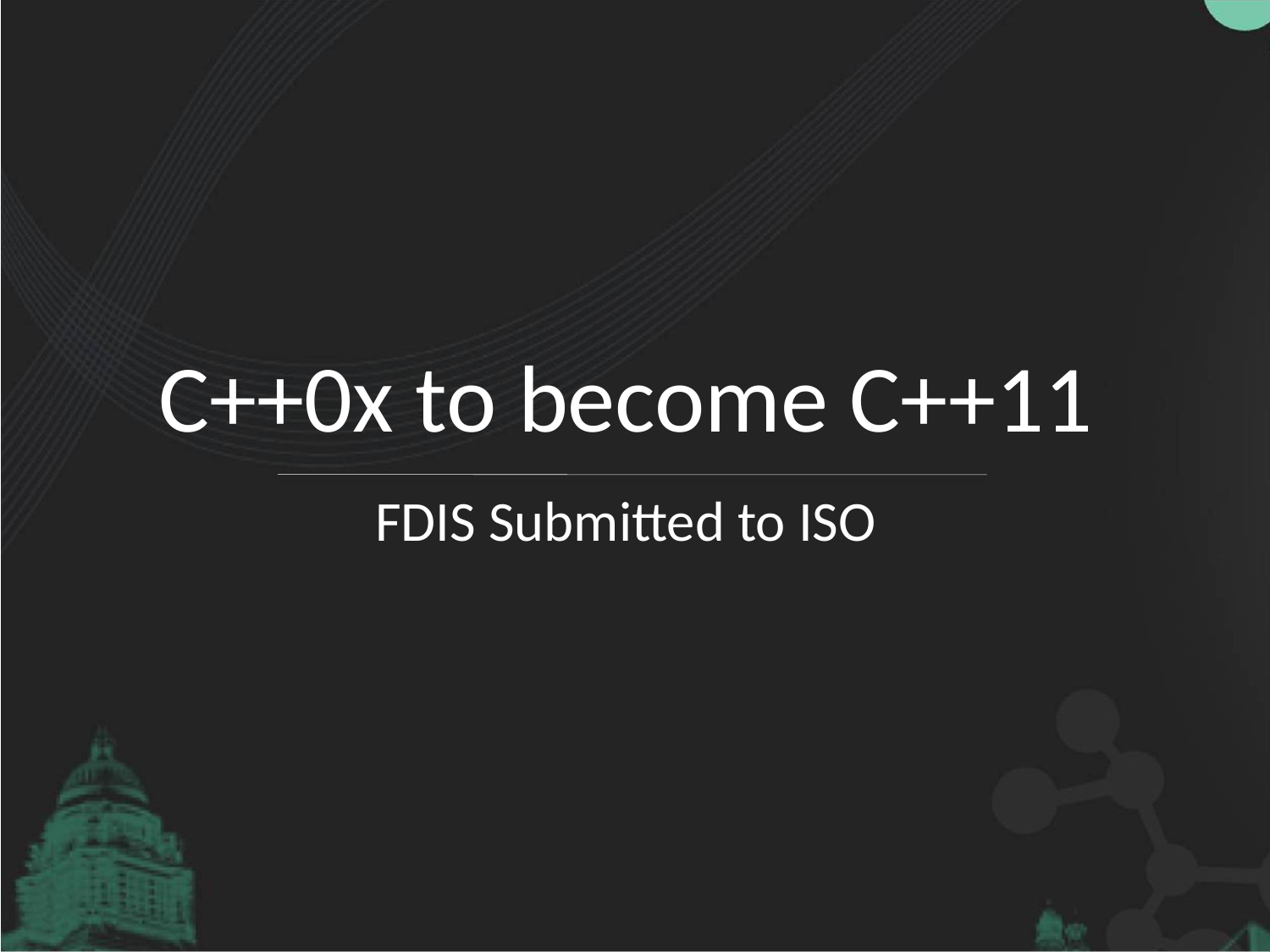

# C++0x to become C++11
FDIS Submitted to ISO